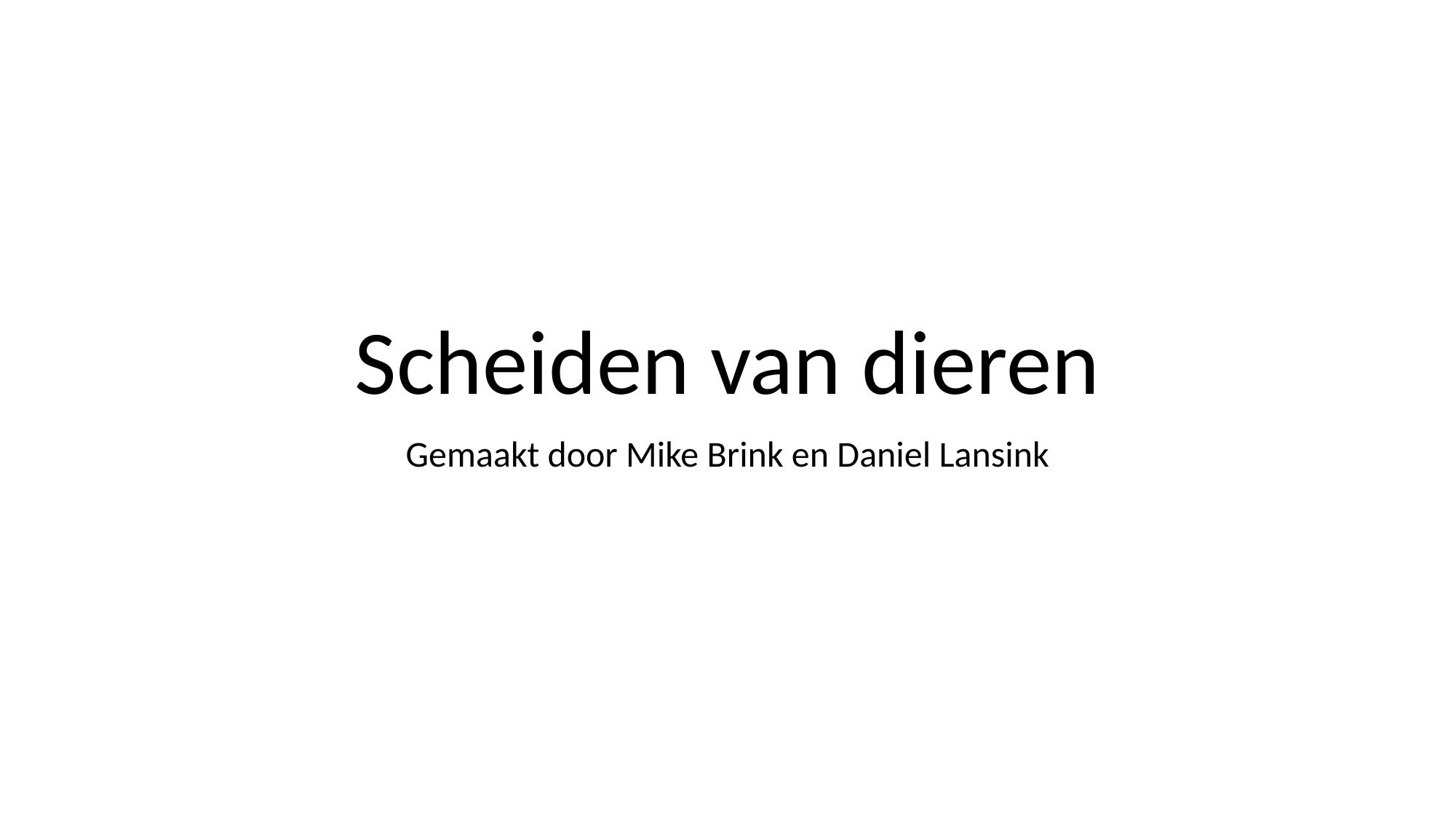

# Scheiden van dieren
Gemaakt door Mike Brink en Daniel Lansink